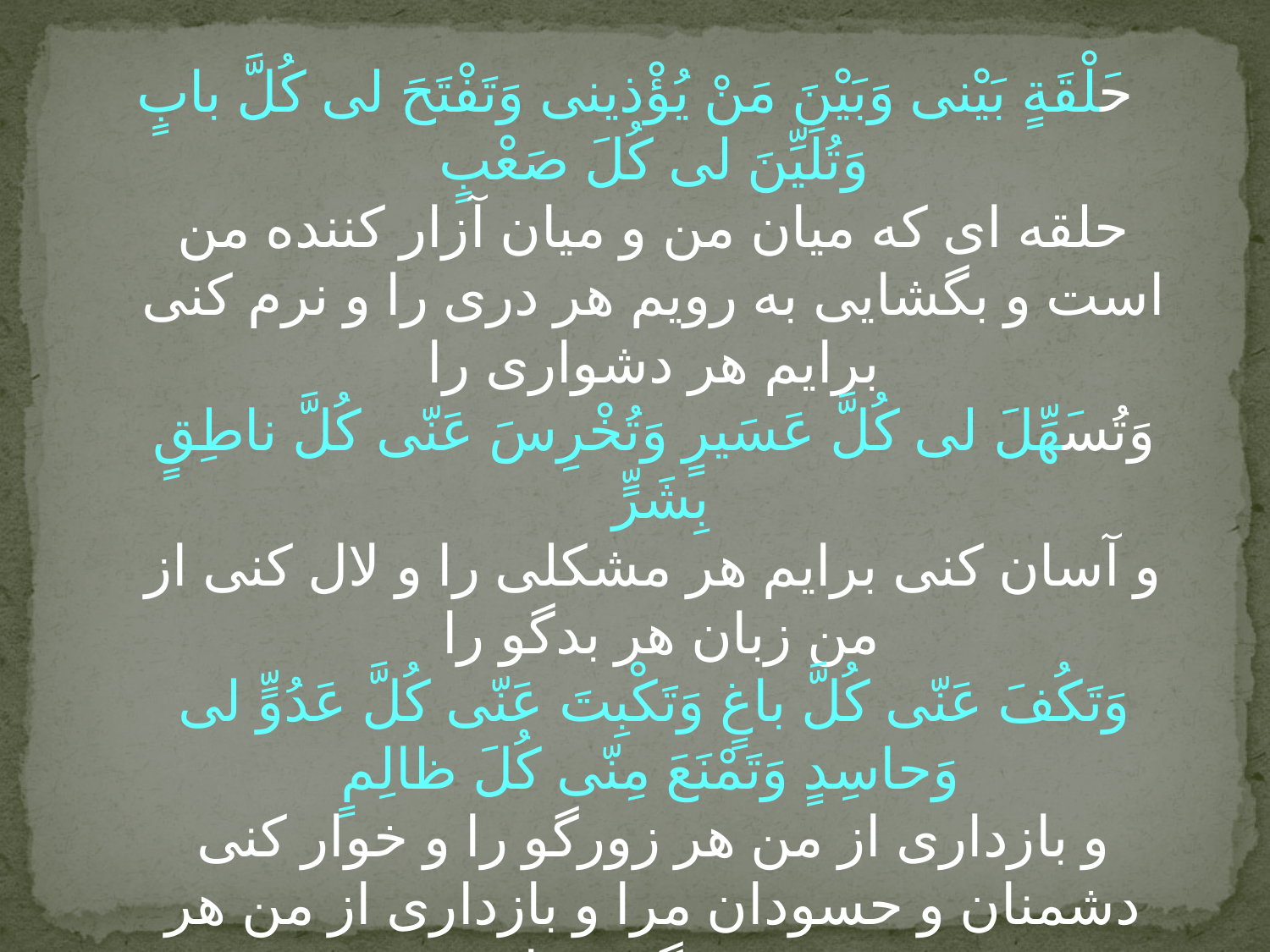

#
حَلْقَةٍ بَیْنى‏ وَبَیْنَ مَنْ یُؤْذینى‏ وَتَفْتَحَ لى‏ کُلَّ بابٍ وَتُلَیِّنَ لى‏ کُلَ‏ صَعْبٍ
حلقه‏ اى که میان من و میان آزار کننده من است و بگشایى به‏ رویم هر درى را و نرم کنى برایم هر دشوارى را
وَتُسَهِّلَ لى‏ کُلَّ عَسَیرٍ وَتُخْرِسَ عَنّى‏ کُلَّ ناطِقٍ بِشَرٍّ
و آسان کنى برایم هر مشکلى را و لال کنى از من زبان هر بدگو را
وَتَکُفَ‏ عَنّى‏ کُلَّ باغٍ وَتَکْبِتَ عَنّى‏ کُلَّ عَدُوٍّ لى‏ وَحاسِدٍ وَتَمْنَعَ مِنّى‏ کُلَ‏ ظالِمٍ
و بازدارى از من‏ هر زورگو را و خوار کنى دشمنان و حسودان مرا و بازدارى از من هر ستمگرى را